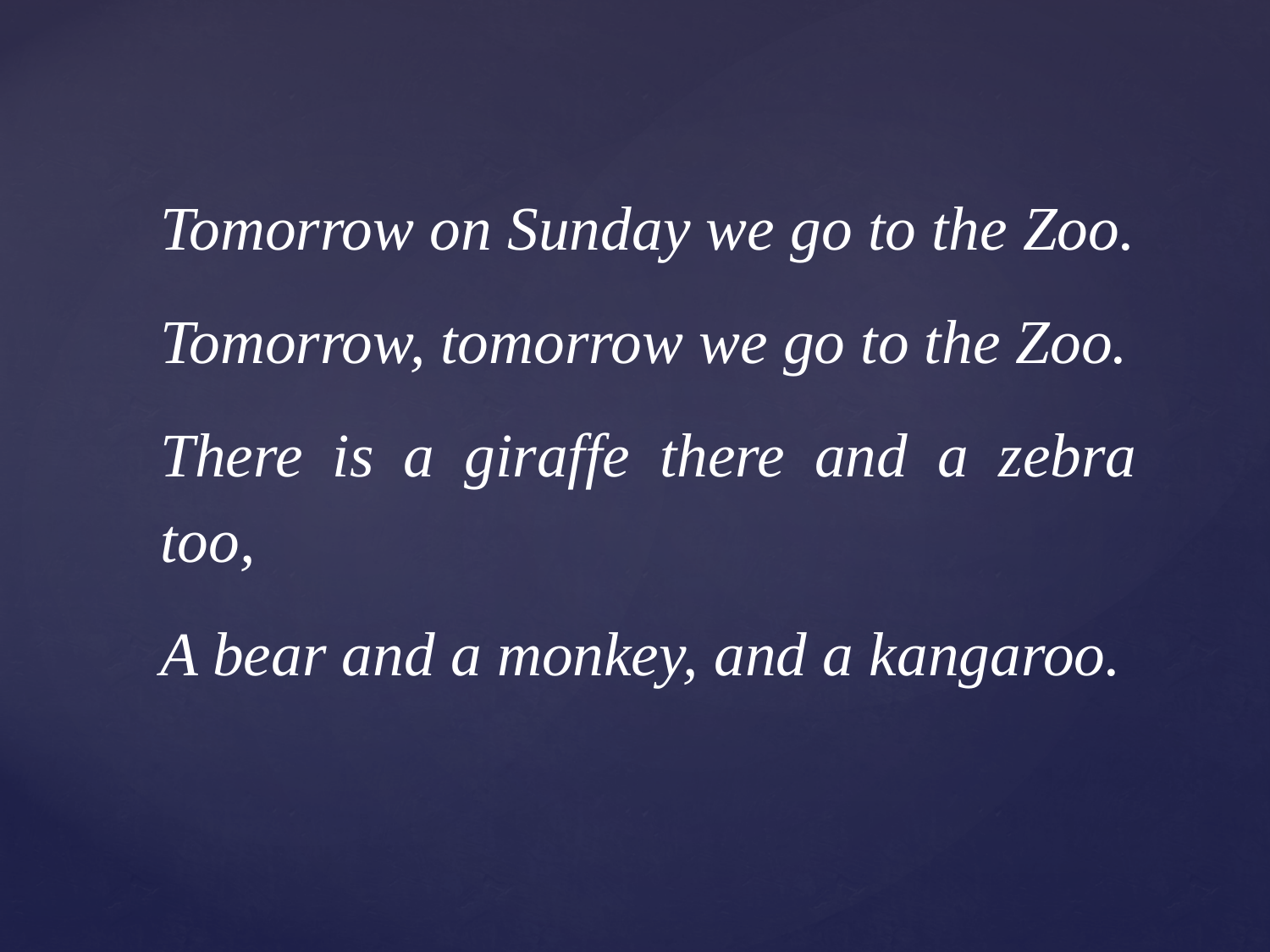

#
Tomorrow on Sunday we go to the Zoo.
Tomorrow, tomorrow we go to the Zoo.
There is a giraffe there and a zebra too,
A bear and a monkey, and a kangaroo.